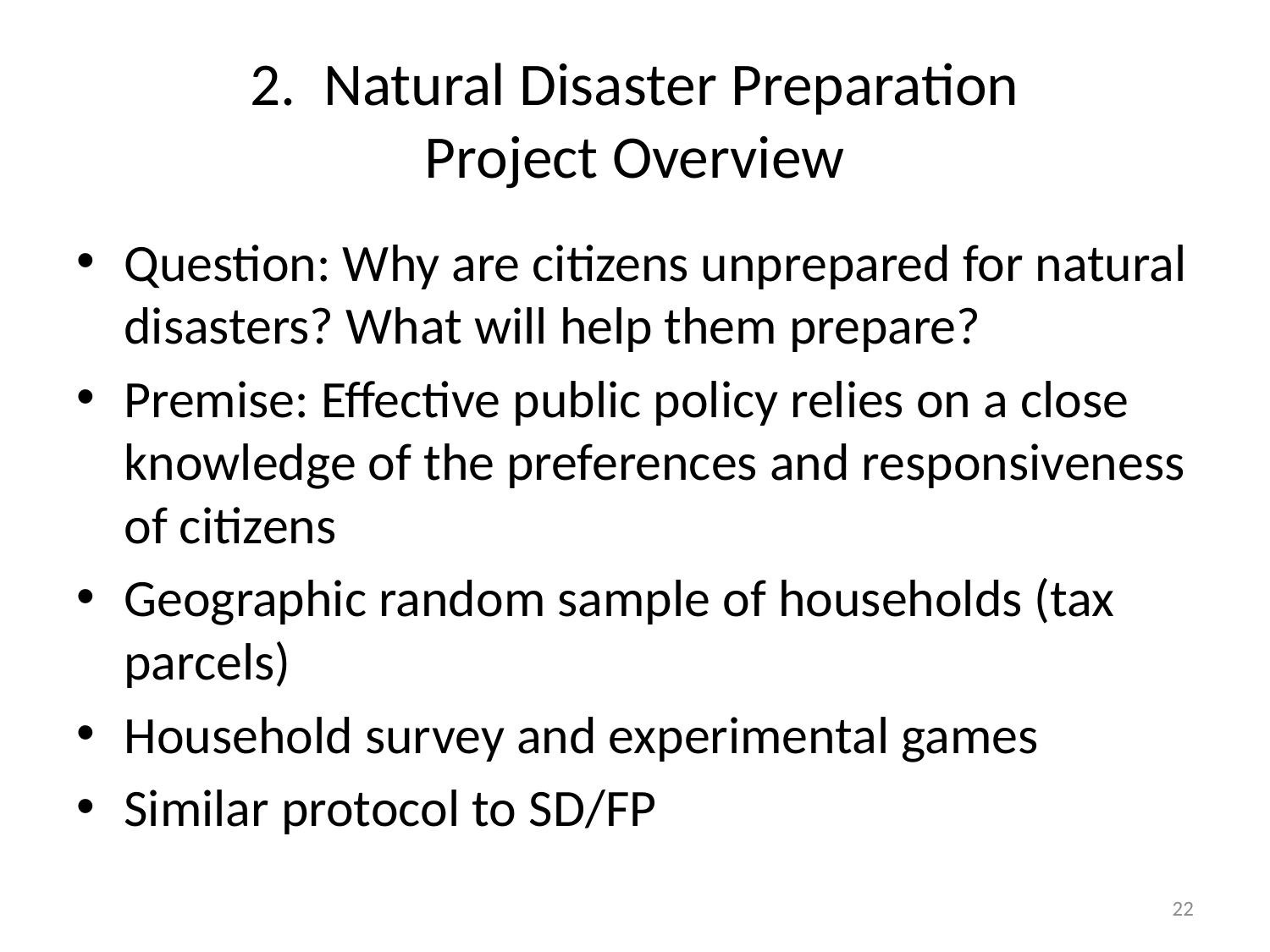

# 2.  Natural Disaster Preparation Project Overview
Question: Why are citizens unprepared for natural disasters? What will help them prepare?
Premise: Effective public policy relies on a close knowledge of the preferences and responsiveness of citizens
Geographic random sample of households (tax parcels)
Household survey and experimental games
Similar protocol to SD/FP
22